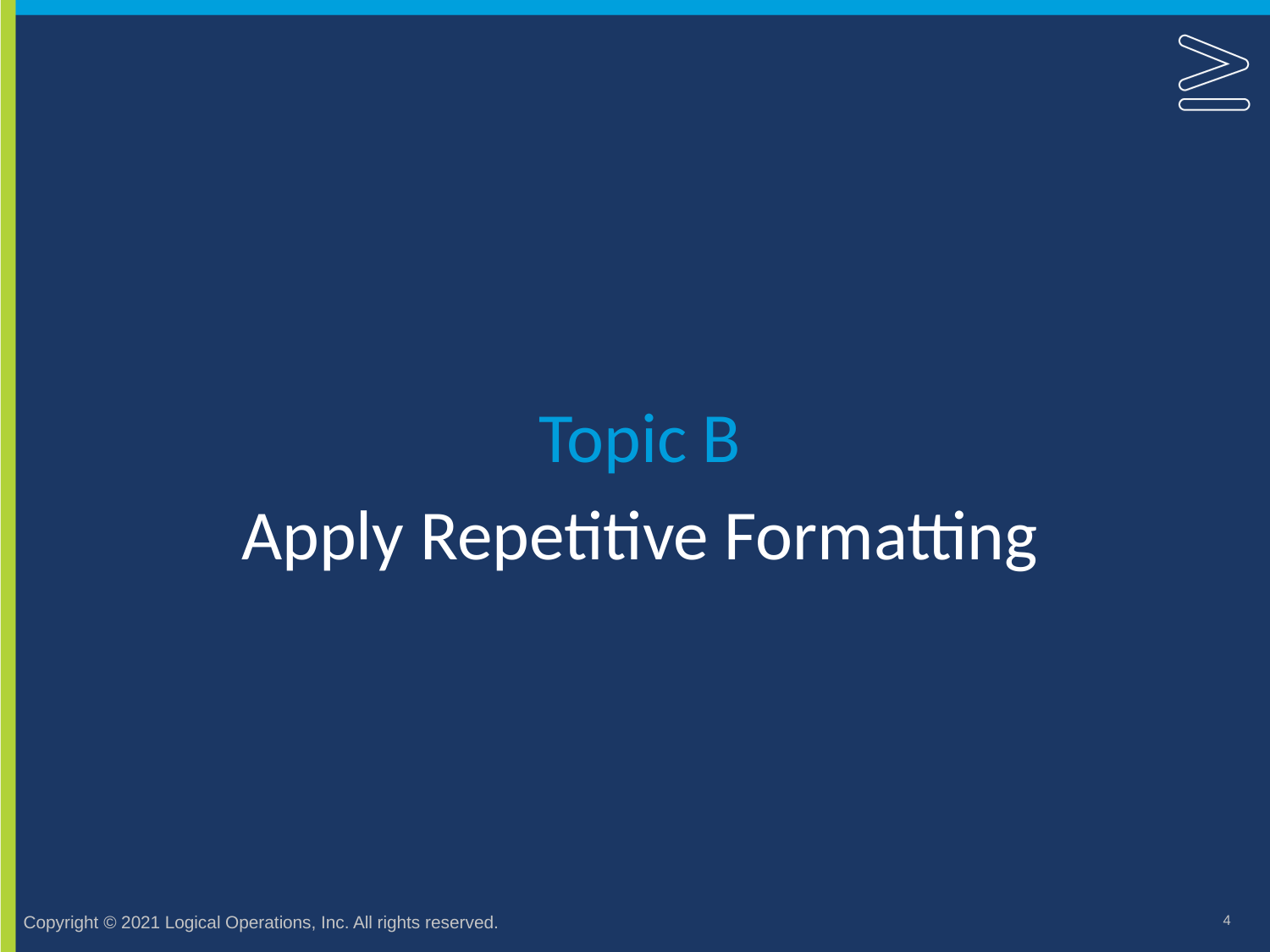

Topic B
# Apply Repetitive Formatting
4